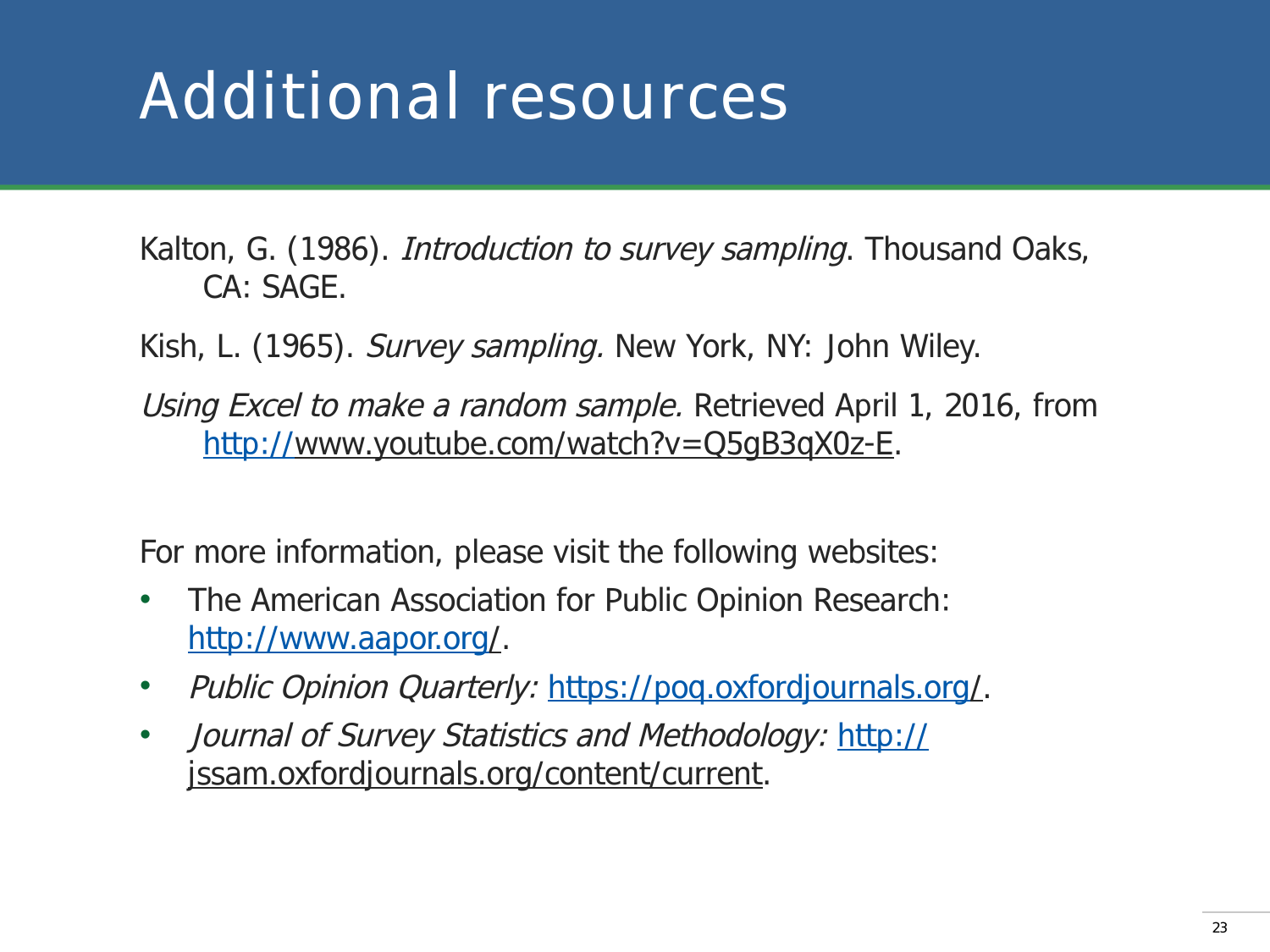

# Additional resources
Kalton, G. (1986). Introduction to survey sampling. Thousand Oaks, CA: SAGE.
Kish, L. (1965). Survey sampling. New York, NY: John Wiley.
Using Excel to make a random sample. Retrieved April 1, 2016, from
http://www.youtube.com/watch?v=Q5gB3qX0z-E.

For more information, please visit the following websites:
The American Association for Public Opinion Research: http://www.aapor.org/.
Public Opinion Quarterly: https://poq.oxfordjournals.org/.
Journal of Survey Statistics and Methodology: http://jssam.oxfordjournals.org/content/current.

23